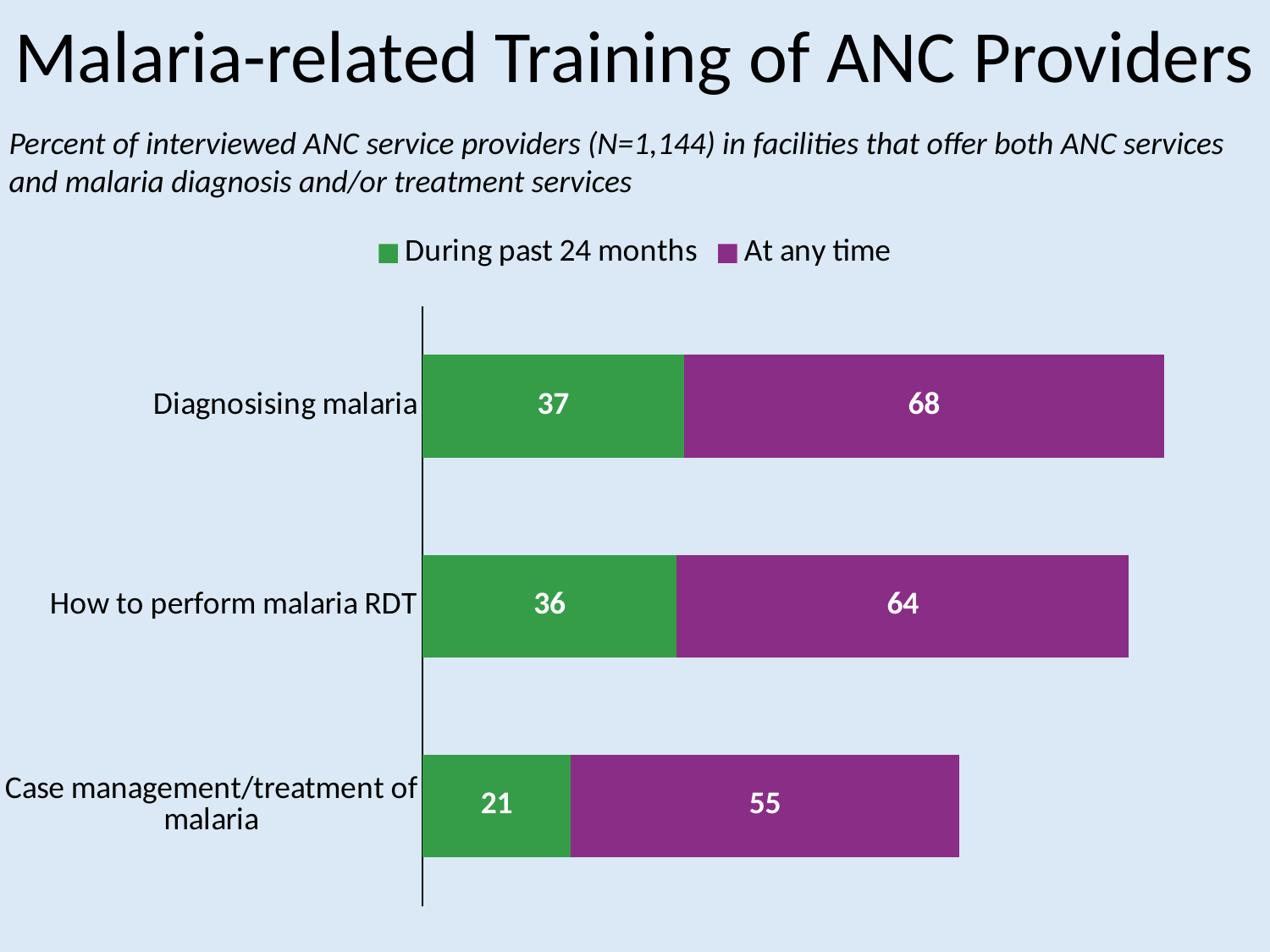

# Malaria-related Training of ANC Providers
Percent of interviewed ANC service providers (N=1,144) in facilities that offer both ANC services and malaria diagnosis and/or treatment services

### Chart

| Category | During past 24 months | At any time |
|---|---|---|
| Case management/treatment of malaria | 21.0 | 55.0 |
| How to perform malaria RDT | 36.0 | 64.0 |
| Diagnosising malaria | 37.0 | 68.0 |